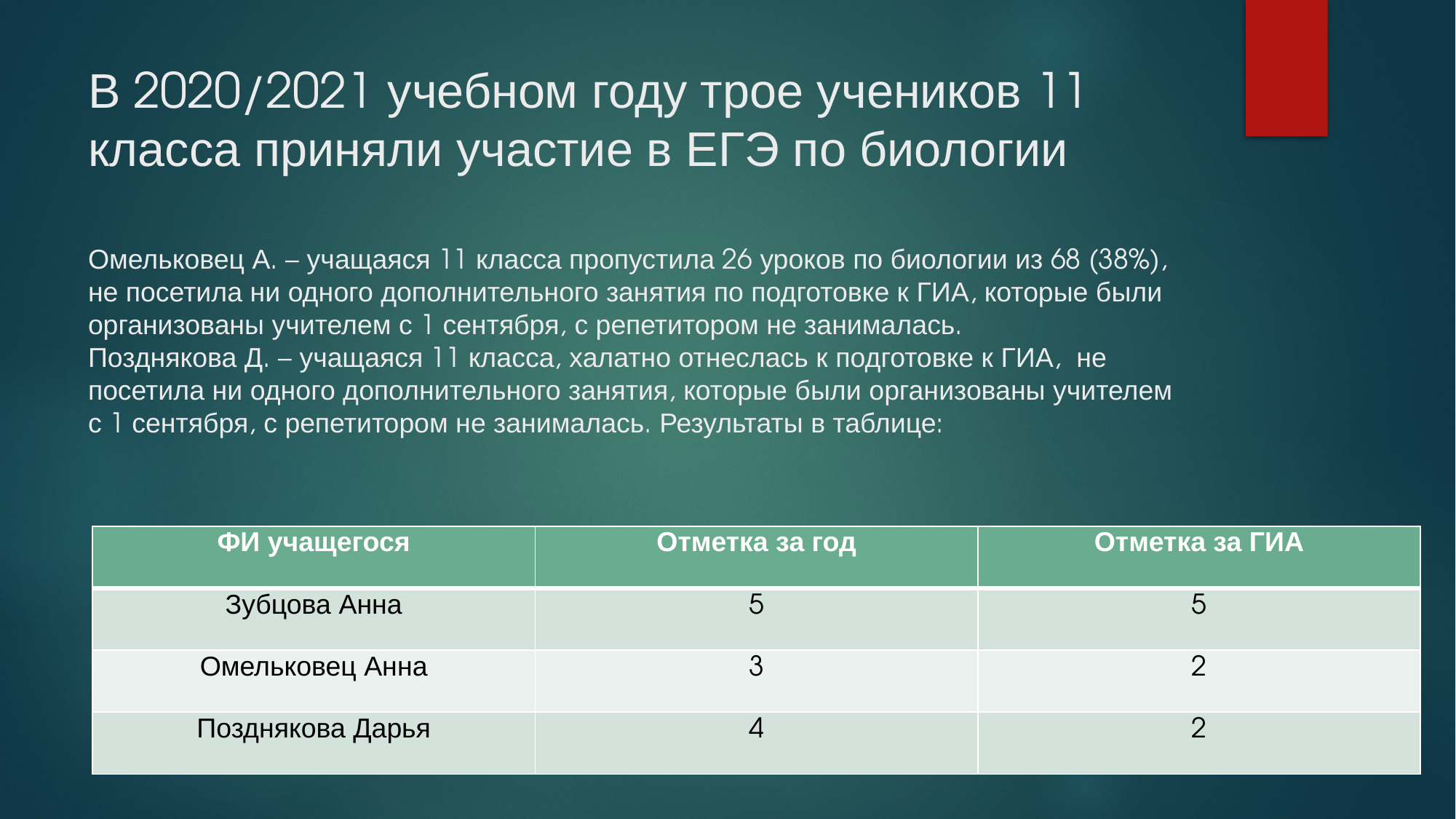

# В 2020/2021 учебном году трое учеников 11 класса приняли участие в ЕГЭ по биологии Омельковец А. – учащаяся 11 класса пропустила 26 уроков по биологии из 68 (38%), не посетила ни одного дополнительного занятия по подготовке к ГИА, которые были организованы учителем с 1 сентября, с репетитором не занималась. Позднякова Д. – учащаяся 11 класса, халатно отнеслась к подготовке к ГИА,  не посетила ни одного дополнительного занятия, которые были организованы учителем с 1 сентября, с репетитором не занималась. Результаты в таблице:
| ФИ учащегося | Отметка за год | Отметка за ГИА |
| --- | --- | --- |
| Зубцова Анна | 5 | 5 |
| Омельковец Анна | 3 | 2 |
| Позднякова Дарья | 4 | 2 |